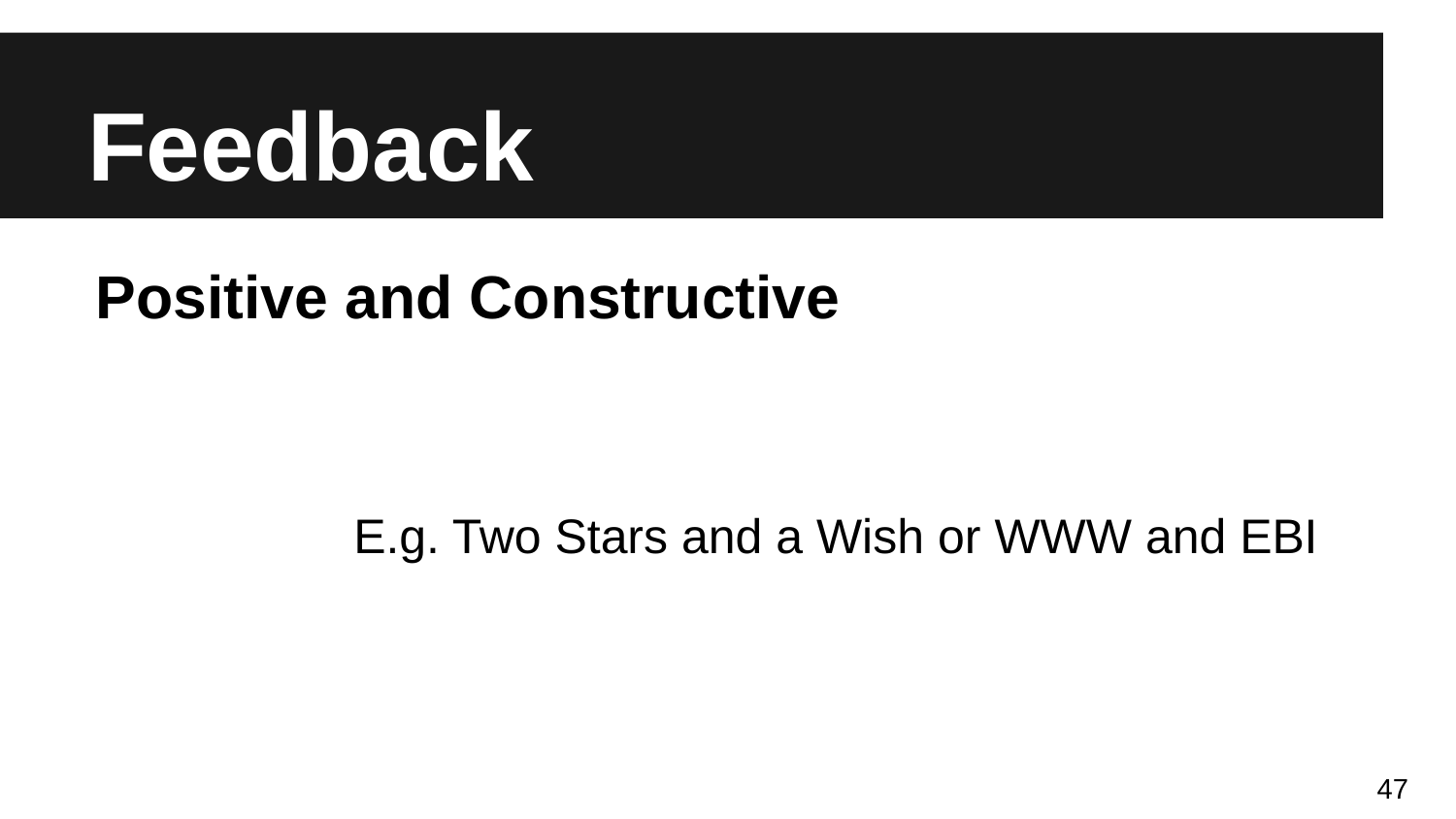

# Feedback
Positive and Constructive
E.g. Two Stars and a Wish or WWW and EBI
47